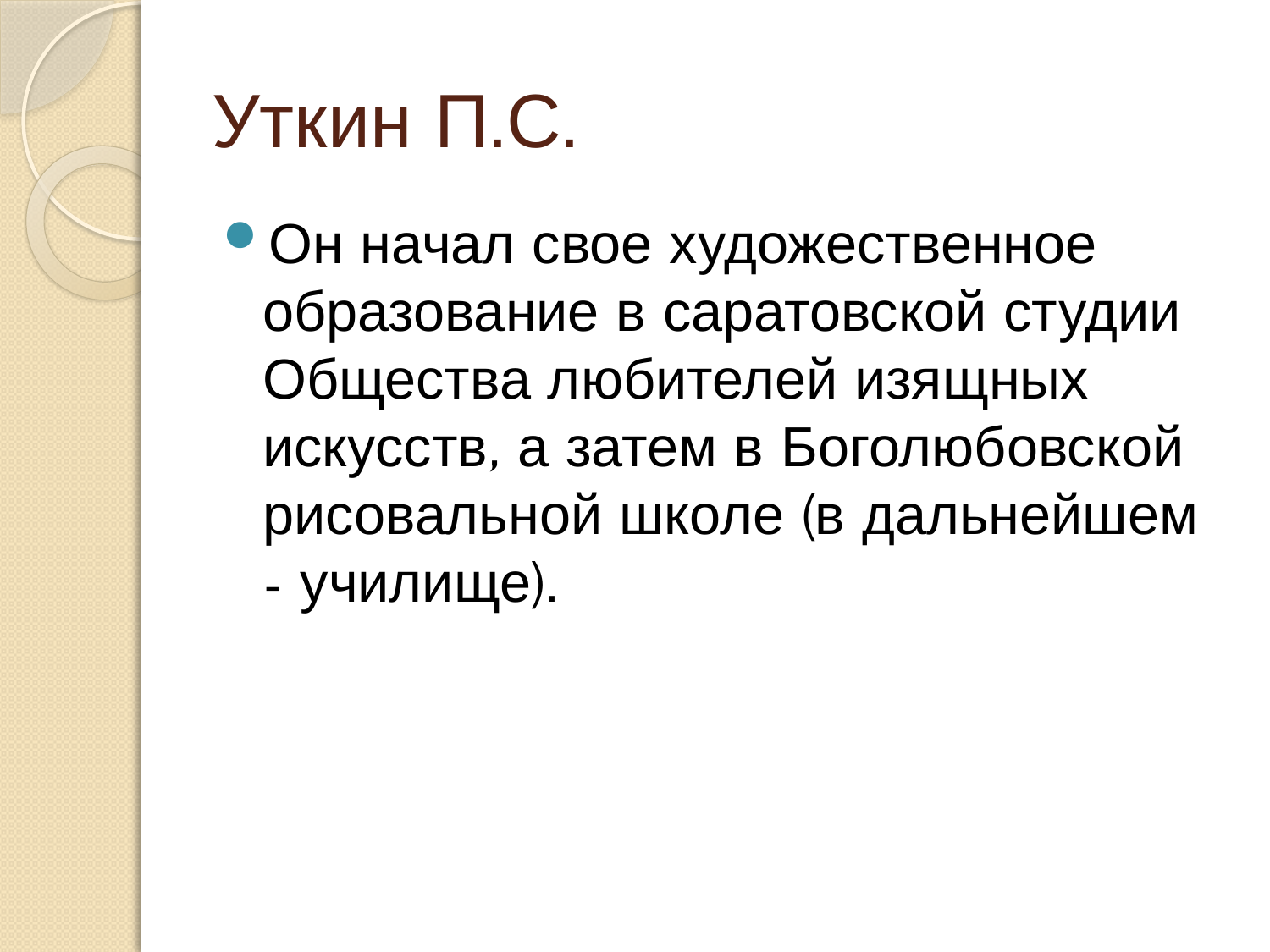

# Уткин П.С.
Он начал свое художественное образование в саратовской студии Общества любителей изящных искусств, а затем в Боголюбовской рисовальной школе (в дальнейшем - училище).